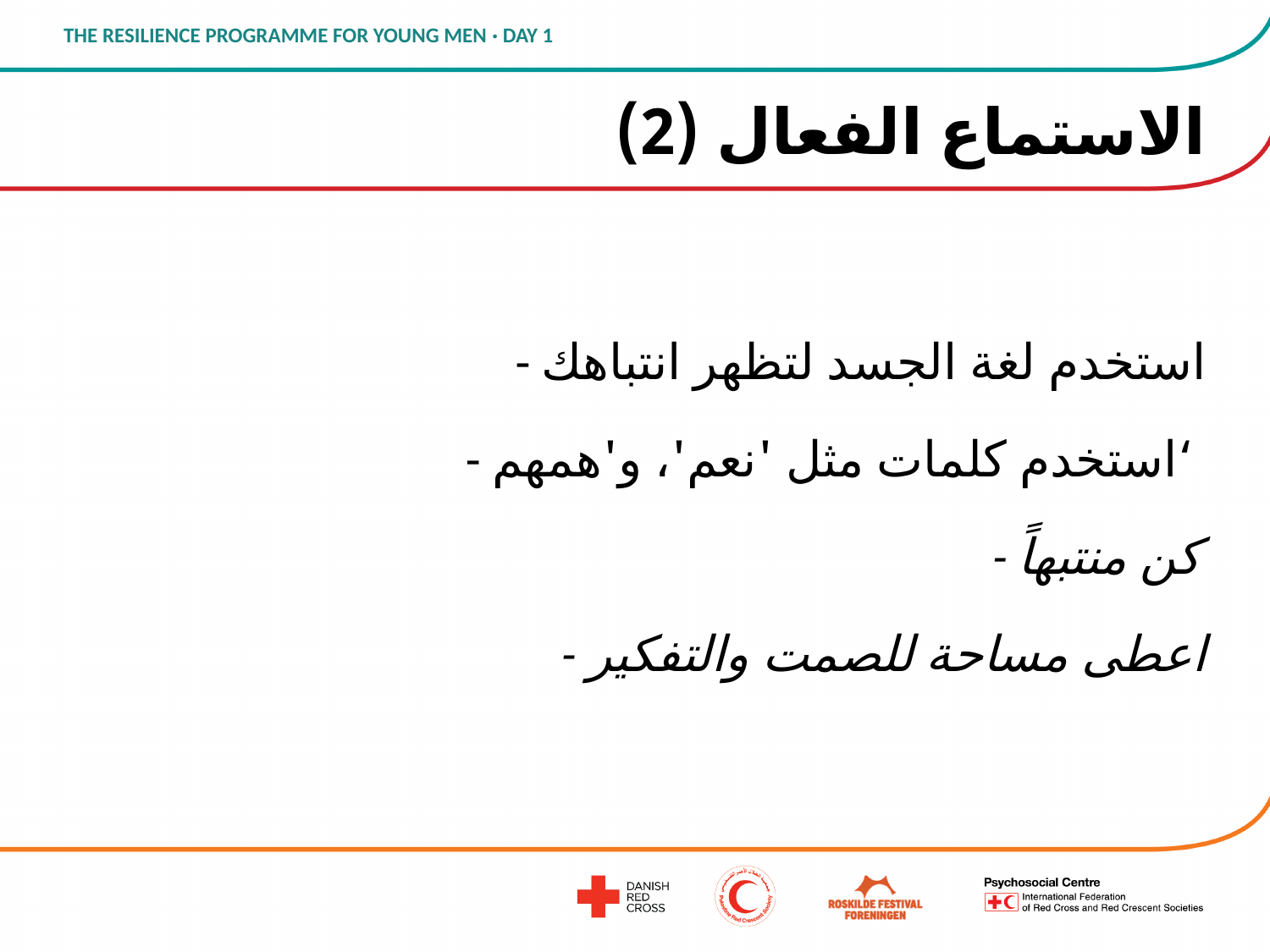

# الاستماع الفعال (2)

- استخدم لغة الجسد لتظهر انتباهك
- استخدم كلمات مثل 'نعم'، و'همهم‘
- كن منتبهاً
- اعطى مساحة للصمت والتفكير